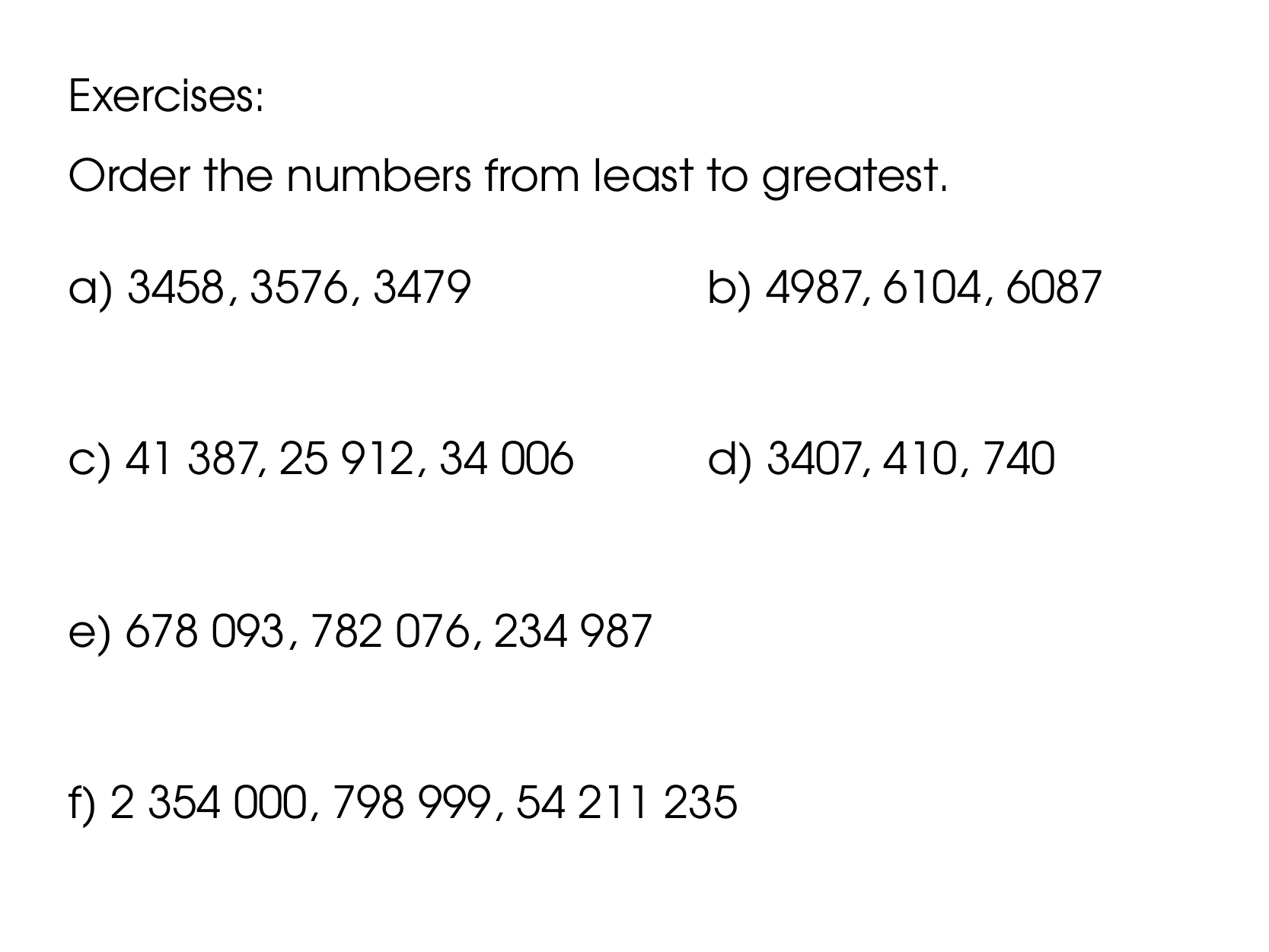

Exercises:
Order the numbers from least to greatest.
a) 3458, 3576, 3479
b) 4987, 6104, 6087
c) 41 387, 25 912, 34 006
d) 3407, 410, 740
e) 678 093, 782 076, 234 987
f) 2 354 000, 798 999, 54 211 235